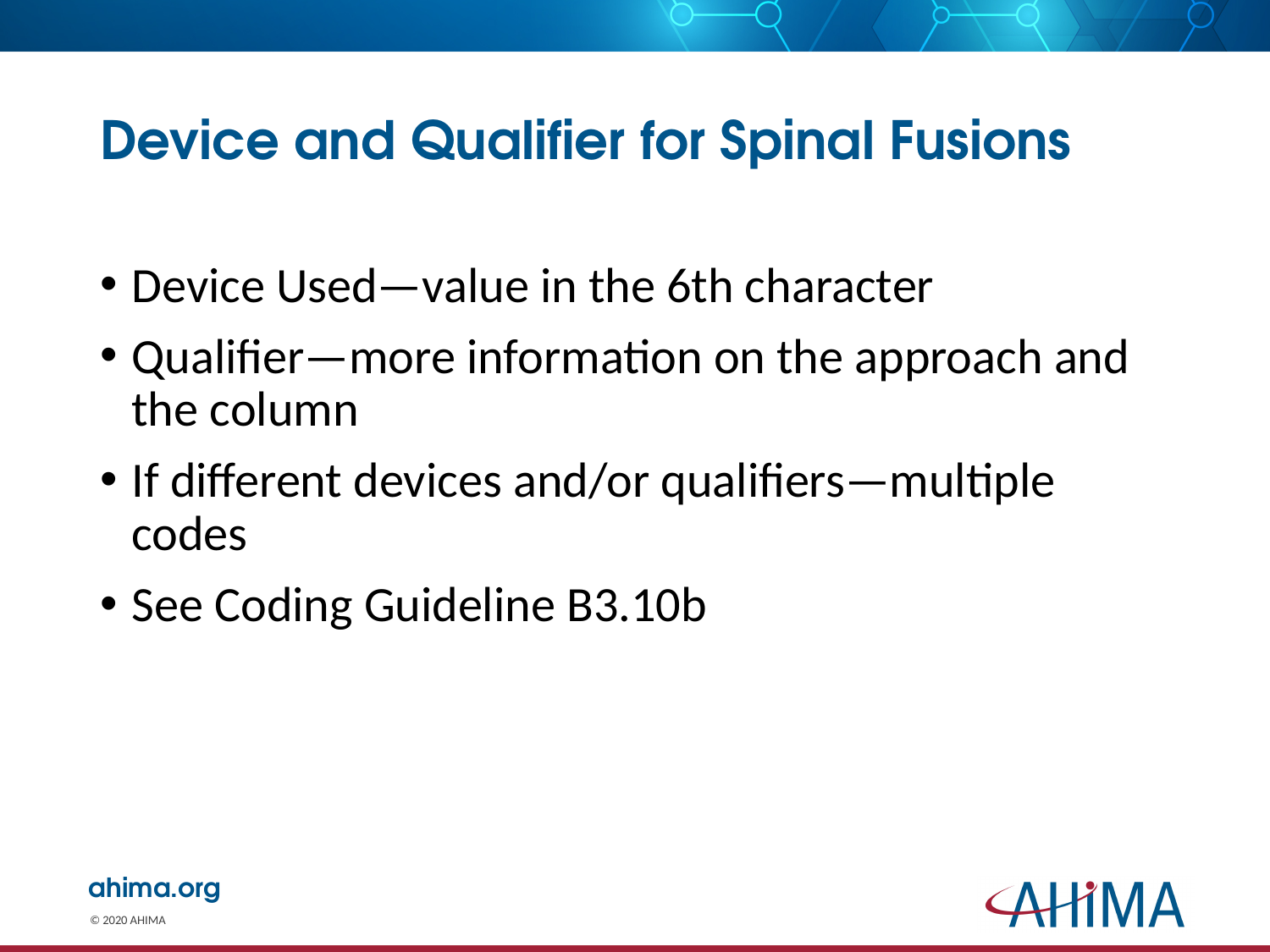

# Device and Qualifier for Spinal Fusions
Device Used—value in the 6th character
Qualifier—more information on the approach and the column
If different devices and/or qualifiers—multiple codes
See Coding Guideline B3.10b